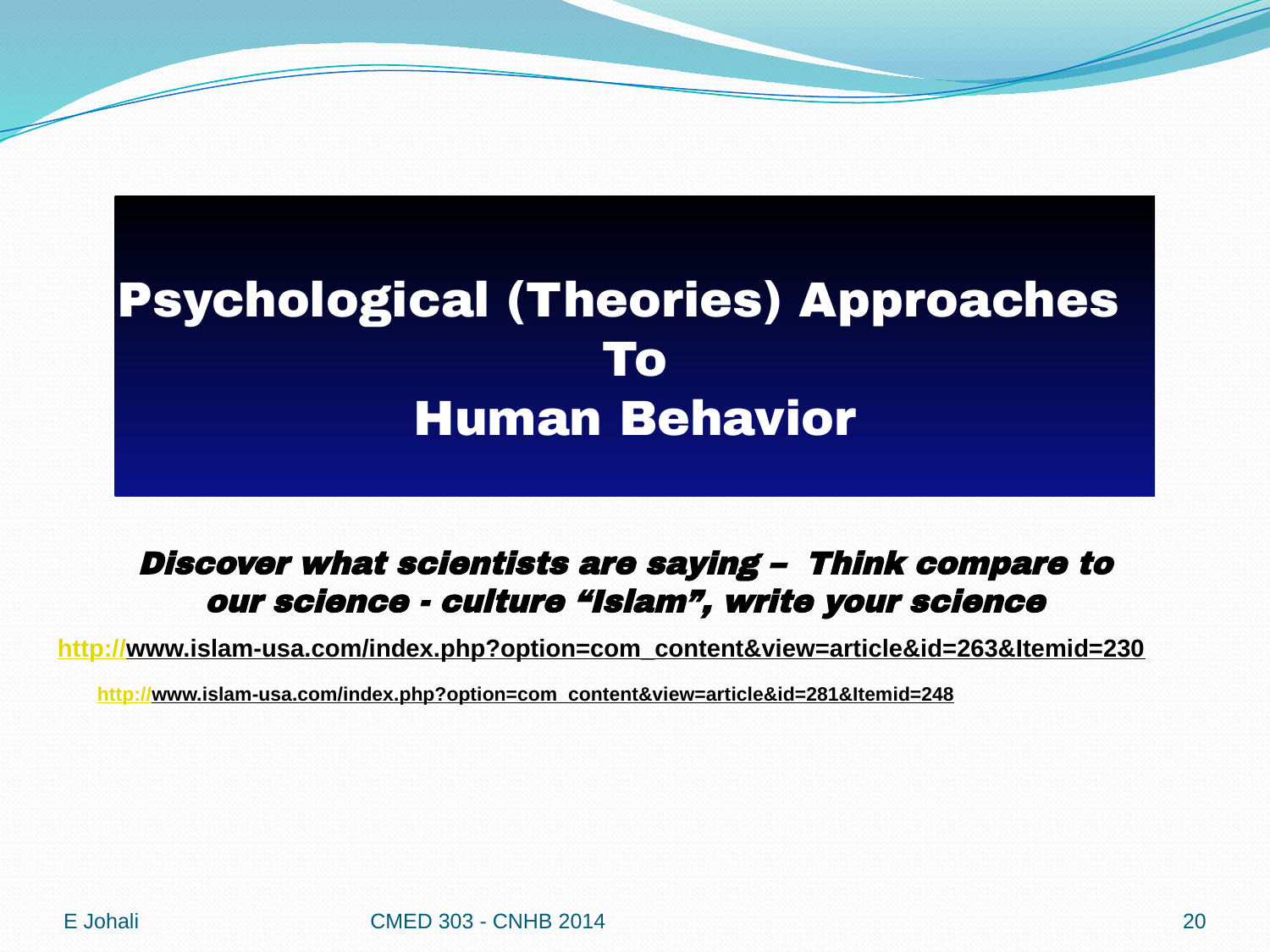

# Psychological (Theories) Approaches To Human Behavior
Discover what scientists are saying –  Think compare to our science - culture “Islam”, write your science

http://www.islam-usa.com/index.php?option=com_content&view=article&id=263&Itemid=230
http://www.islam-usa.com/index.php?option=com_content&view=article&id=281&Itemid=248
E Johali
CMED 303 - CNHB 2014
20